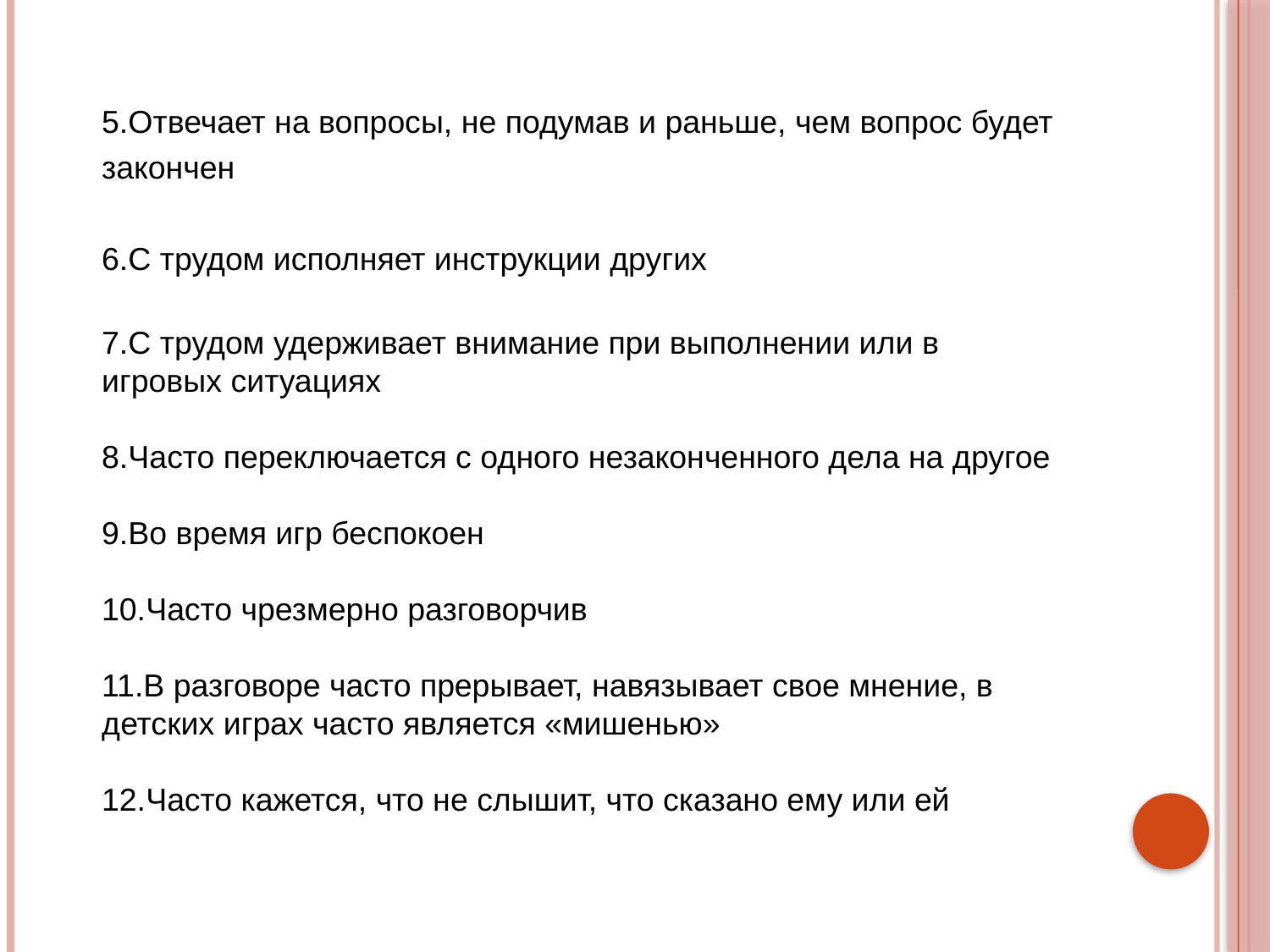

5.Отвечает на вопросы, не подумав и раньше, чем вопрос будет закончен

6.С трудом исполняет инструкции других

7.С трудом удерживает внимание при выполнении или в игровых ситуациях

8.Часто переключается с одного незаконченного дела на другое

9.Во время игр беспокоен

10.Часто чрезмерно разговорчив

11.В разговоре часто прерывает, навязывает свое мнение, в детских играх часто является «мишенью»

12.Часто кажется, что не слышит, что сказано ему или ей